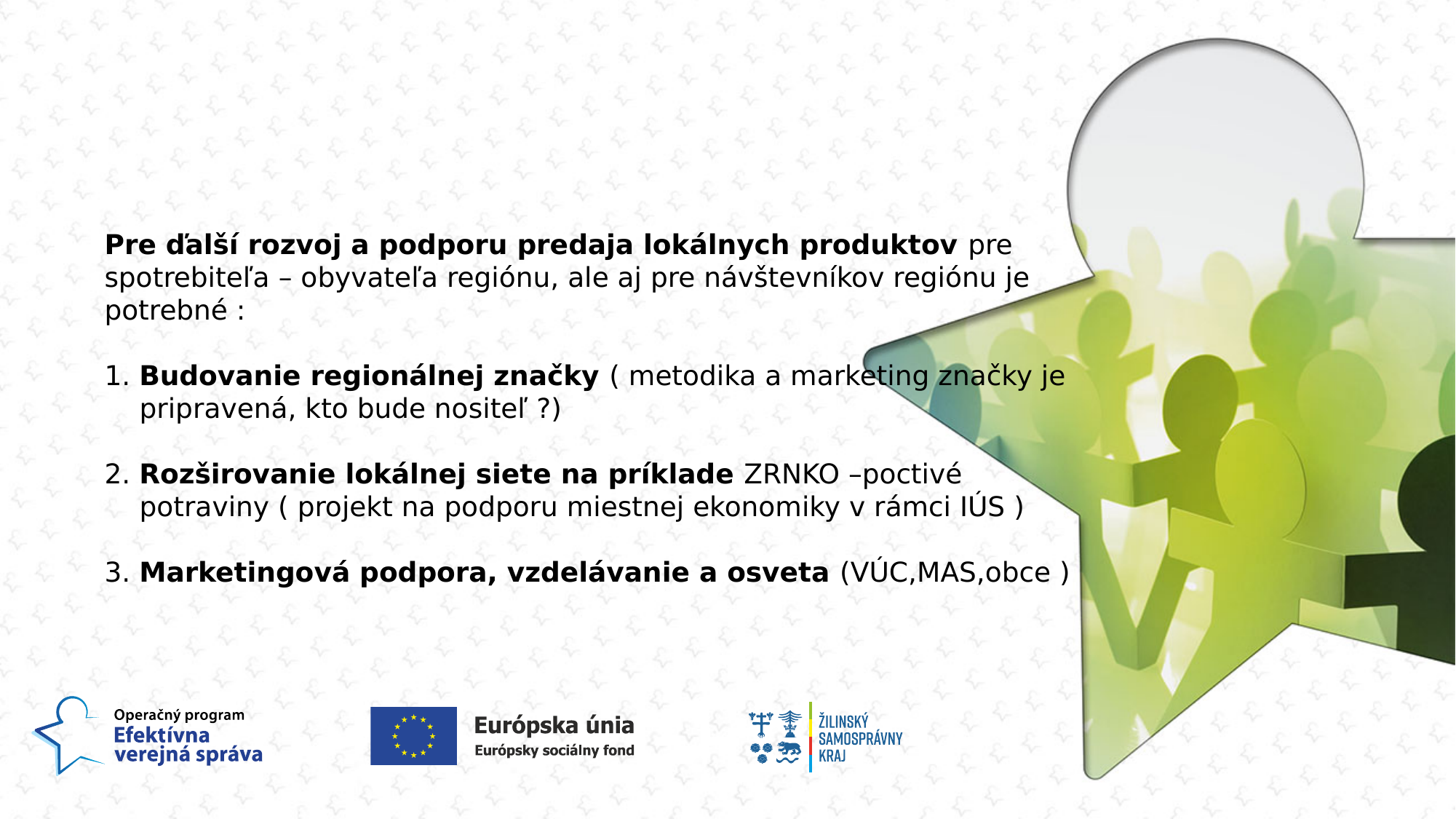

Pre ďalší rozvoj a podporu predaja lokálnych produktov pre spotrebiteľa – obyvateľa regiónu, ale aj pre návštevníkov regiónu je potrebné :

1. Budovanie regionálnej značky ( metodika a marketing značky je
    pripravená, kto bude nositeľ ?)

2. Rozširovanie lokálnej siete na príklade ZRNKO –poctivé
    potraviny ( projekt na podporu miestnej ekonomiky v rámci IÚS )

3. Marketingová podpora, vzdelávanie a osveta (VÚC,MAS,obce )